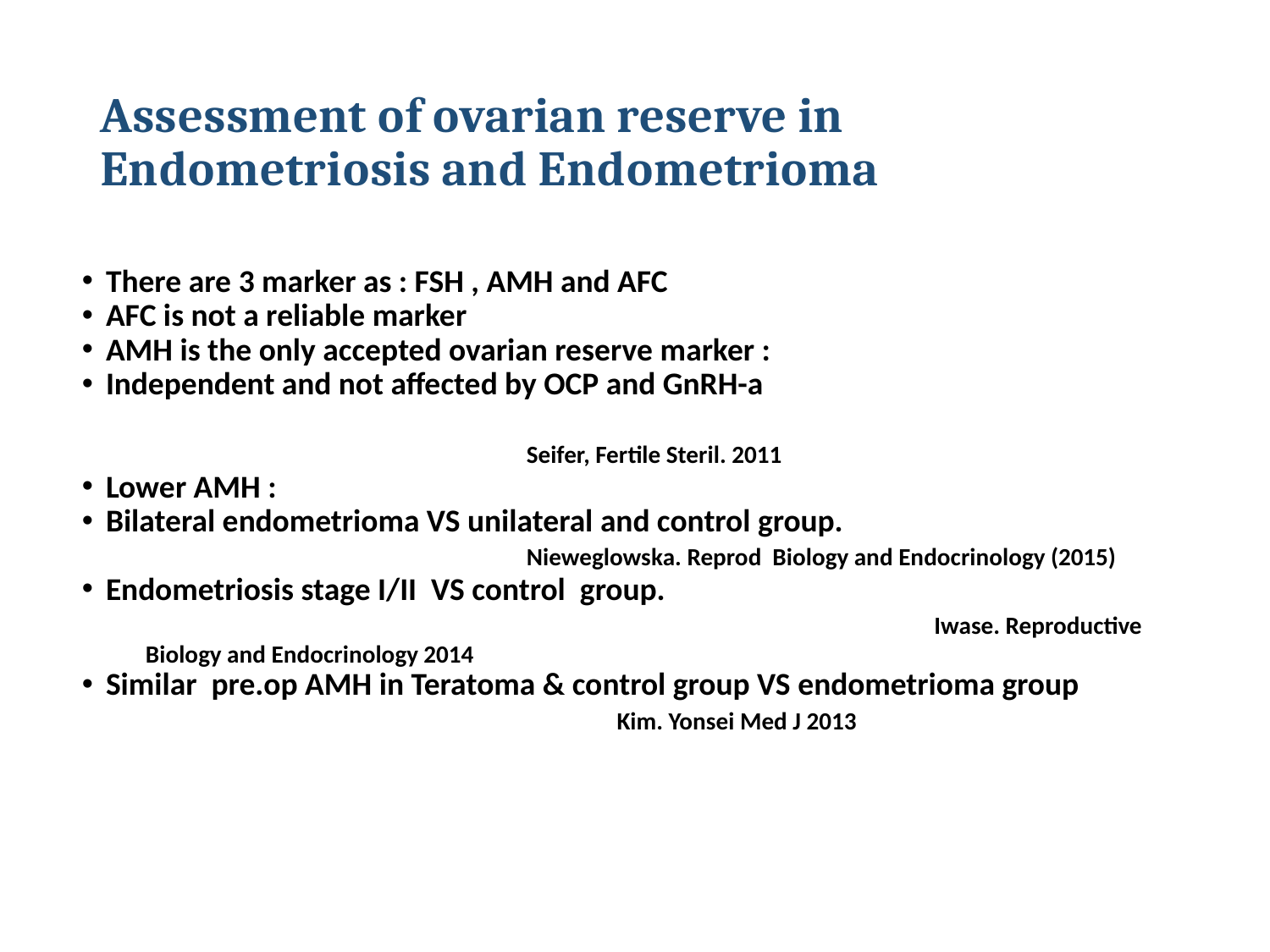

# Assessment of ovarian reserve in Endometriosis and Endometrioma
There are 3 marker as : FSH , AMH and AFC
AFC is not a reliable marker
AMH is the only accepted ovarian reserve marker :
Independent and not affected by OCP and GnRH-a
											Seifer, Fertile Steril. 2011
Lower AMH :
Bilateral endometrioma VS unilateral and control group.
			Nieweglowska. Reprod  Biology and Endocrinology (2015)
Endometriosis stage I/II  VS control  group.
				                                                   Iwase. Reproductive Biology and Endocrinology 2014
Similar  pre.op AMH in Teratoma & control group VS endometrioma group                                                                                     Kim. Yonsei Med J 2013